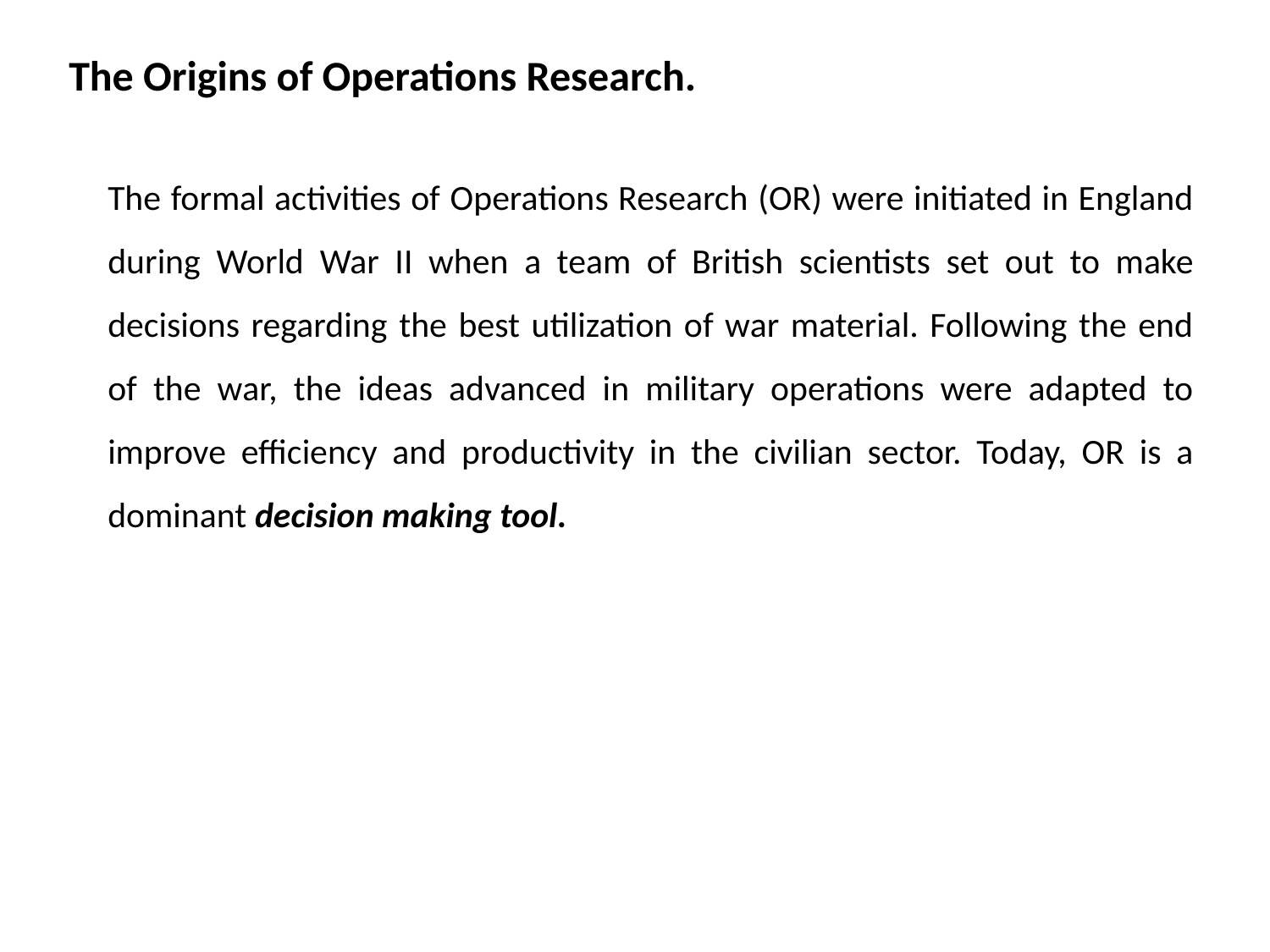

The Origins of Operations Research.
The formal activities of Operations Research (OR) were initiated in England during World War II when a team of British scientists set out to make decisions regarding the best utilization of war material. Following the end of the war, the ideas advanced in military operations were adapted to improve efficiency and productivity in the civilian sector. Today, OR is a dominant decision making tool.